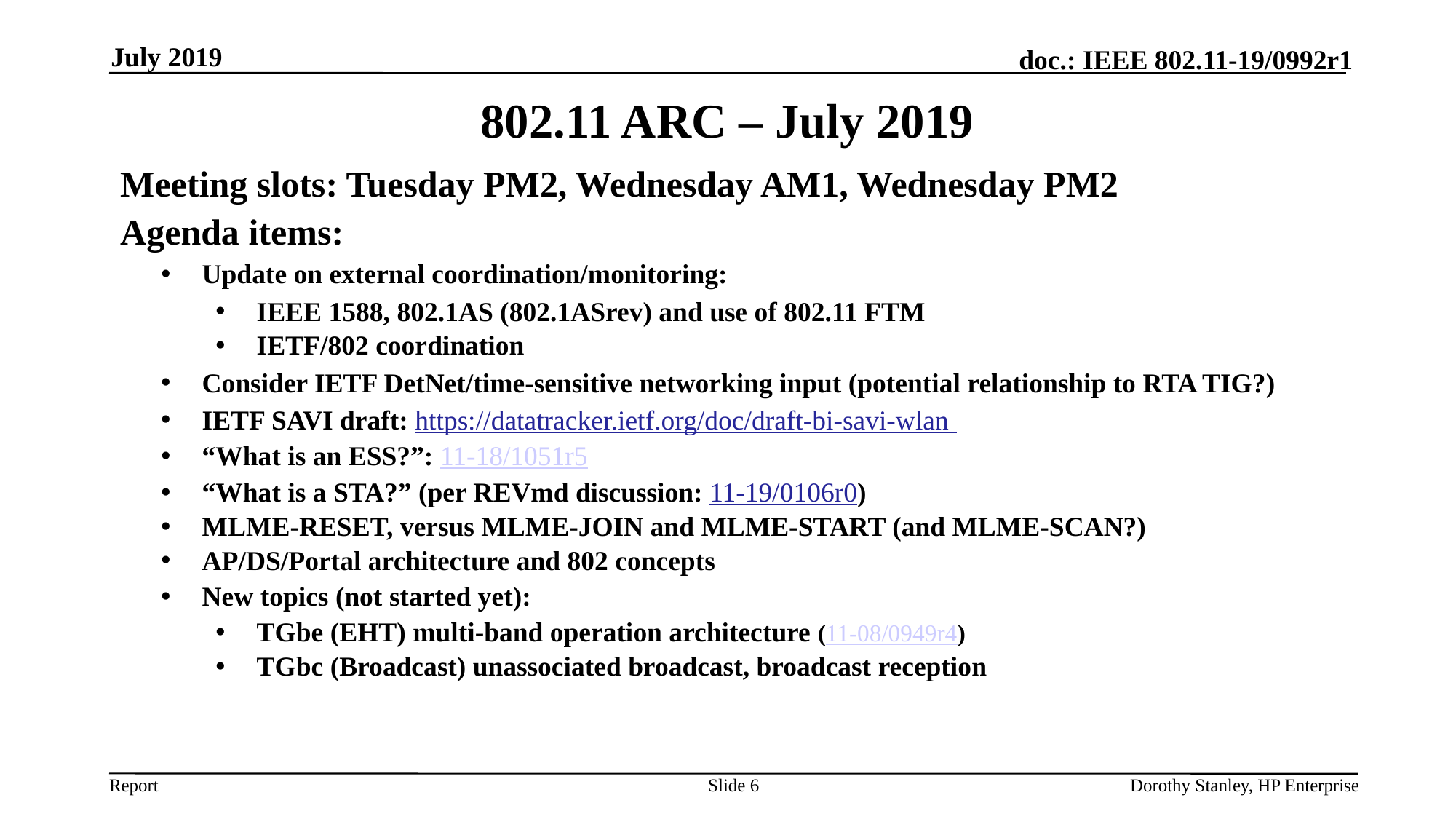

July 2019
# 802.11 ARC – July 2019
Meeting slots: Tuesday PM2, Wednesday AM1, Wednesday PM2
Agenda items:
Update on external coordination/monitoring:
IEEE 1588, 802.1AS (802.1ASrev) and use of 802.11 FTM
IETF/802 coordination
Consider IETF DetNet/time-sensitive networking input (potential relationship to RTA TIG?)
IETF SAVI draft: https://datatracker.ietf.org/doc/draft-bi-savi-wlan
“What is an ESS?”: 11-18/1051r5
“What is a STA?” (per REVmd discussion: 11-19/0106r0)
MLME-RESET, versus MLME-JOIN and MLME-START (and MLME-SCAN?)
AP/DS/Portal architecture and 802 concepts
New topics (not started yet):
TGbe (EHT) multi-band operation architecture (11-08/0949r4)
TGbc (Broadcast) unassociated broadcast, broadcast reception
Slide 6
Dorothy Stanley, HP Enterprise